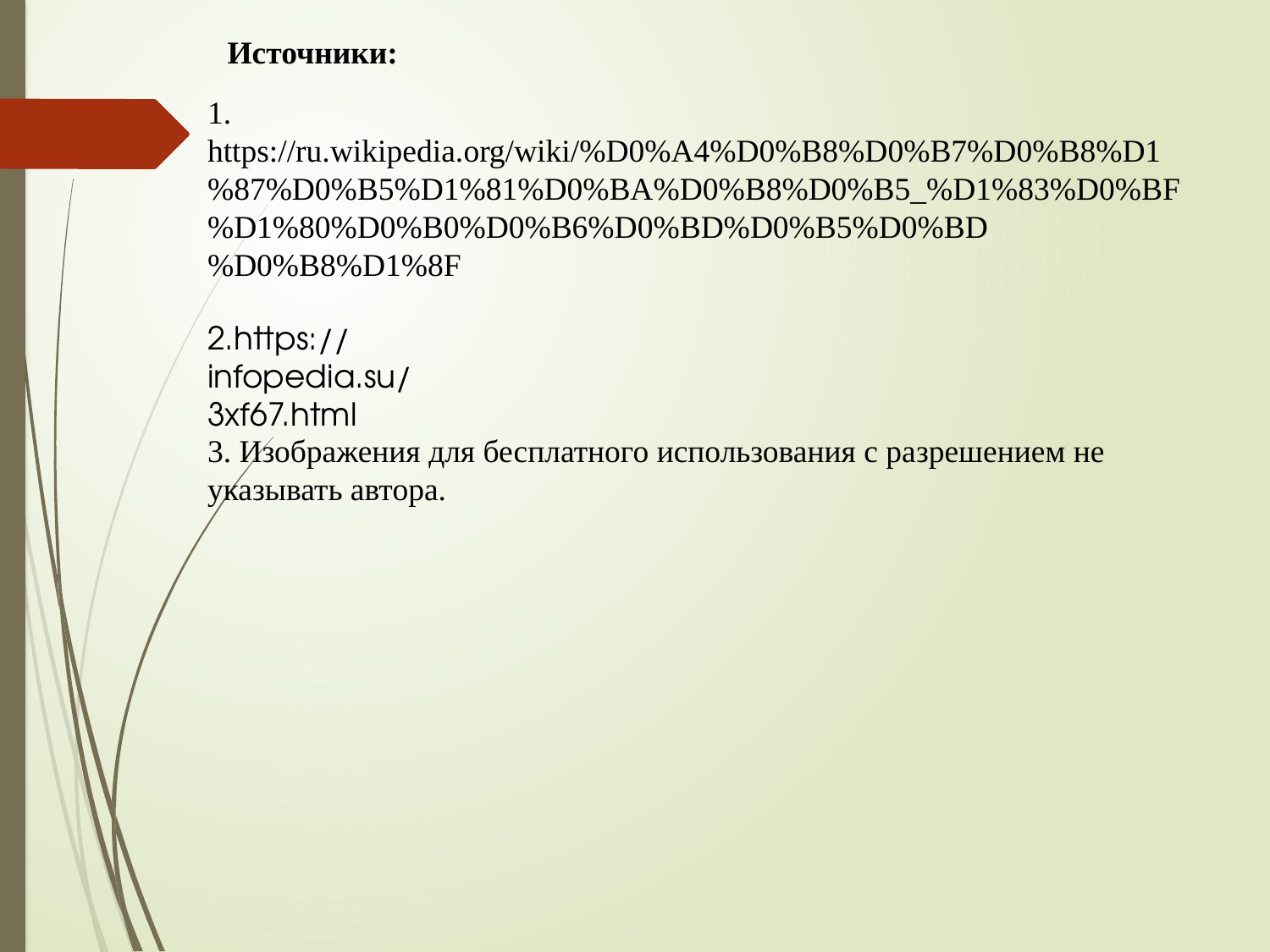

Источники:
1. https://ru.wikipedia.org/wiki/%D0%A4%D0%B8%D0%B7%D0%B8%D1%87%D0%B5%D1%81%D0%BA%D0%B8%D0%B5_%D1%83%D0%BF%D1%80%D0%B0%D0%B6%D0%BD%D0%B5%D0%BD%D0%B8%D1%8F

2.https://infopedia.su/3xf67.html

3. Изображения для бесплатного использования с разрешением не указывать автора.